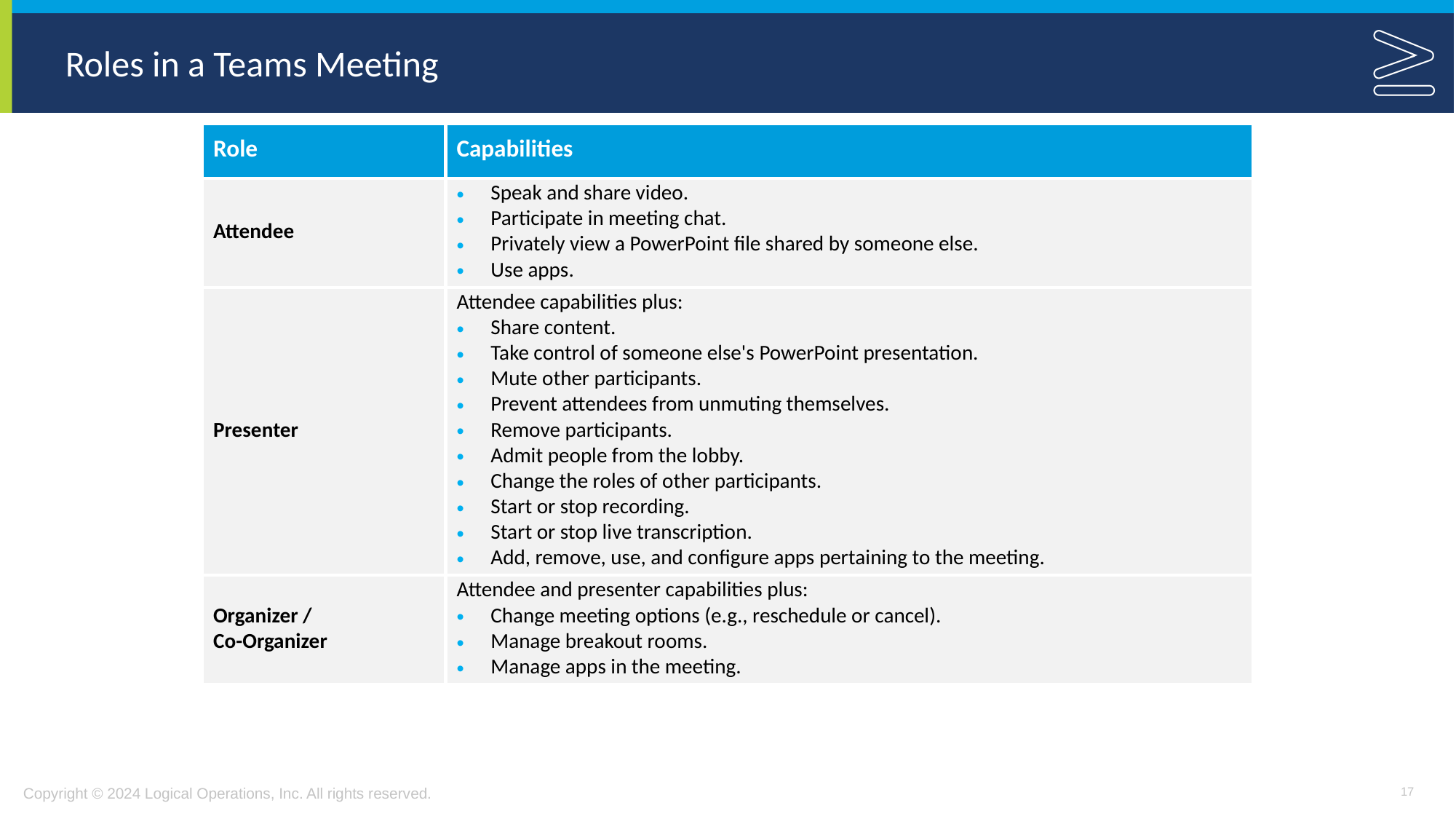

# Roles in a Teams Meeting
| Role | Capabilities |
| --- | --- |
| Attendee | Speak and share video. Participate in meeting chat. Privately view a PowerPoint file shared by someone else. Use apps. |
| Presenter | Attendee capabilities plus: Share content. Take control of someone else's PowerPoint presentation. Mute other participants. Prevent attendees from unmuting themselves. Remove participants. Admit people from the lobby. Change the roles of other participants. Start or stop recording. Start or stop live transcription. Add, remove, use, and configure apps pertaining to the meeting. |
| Organizer / Co-Organizer | Attendee and presenter capabilities plus: Change meeting options (e.g., reschedule or cancel). Manage breakout rooms. Manage apps in the meeting. |
17